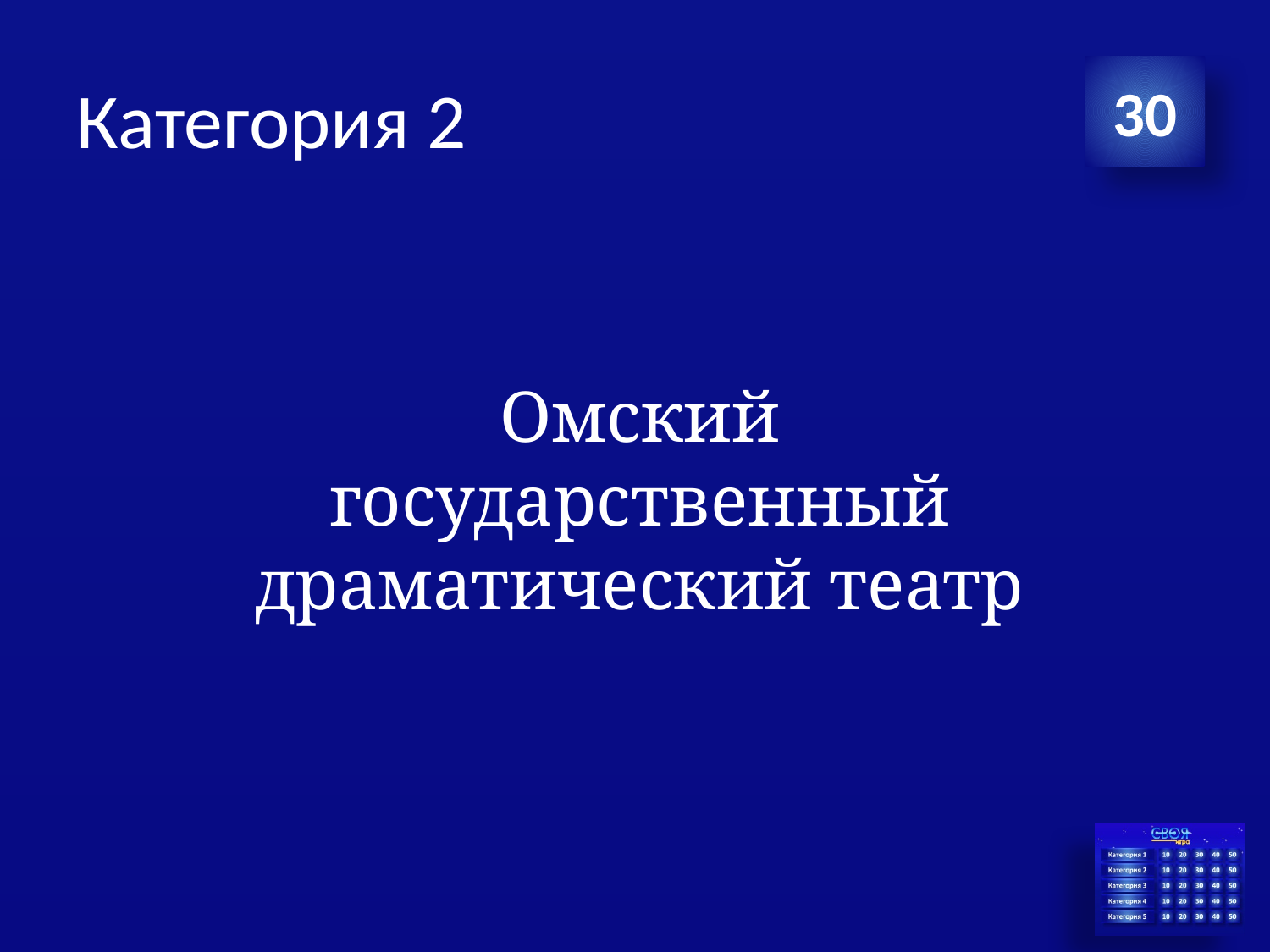

# Категория 2
30
Омский государственный драматический театр